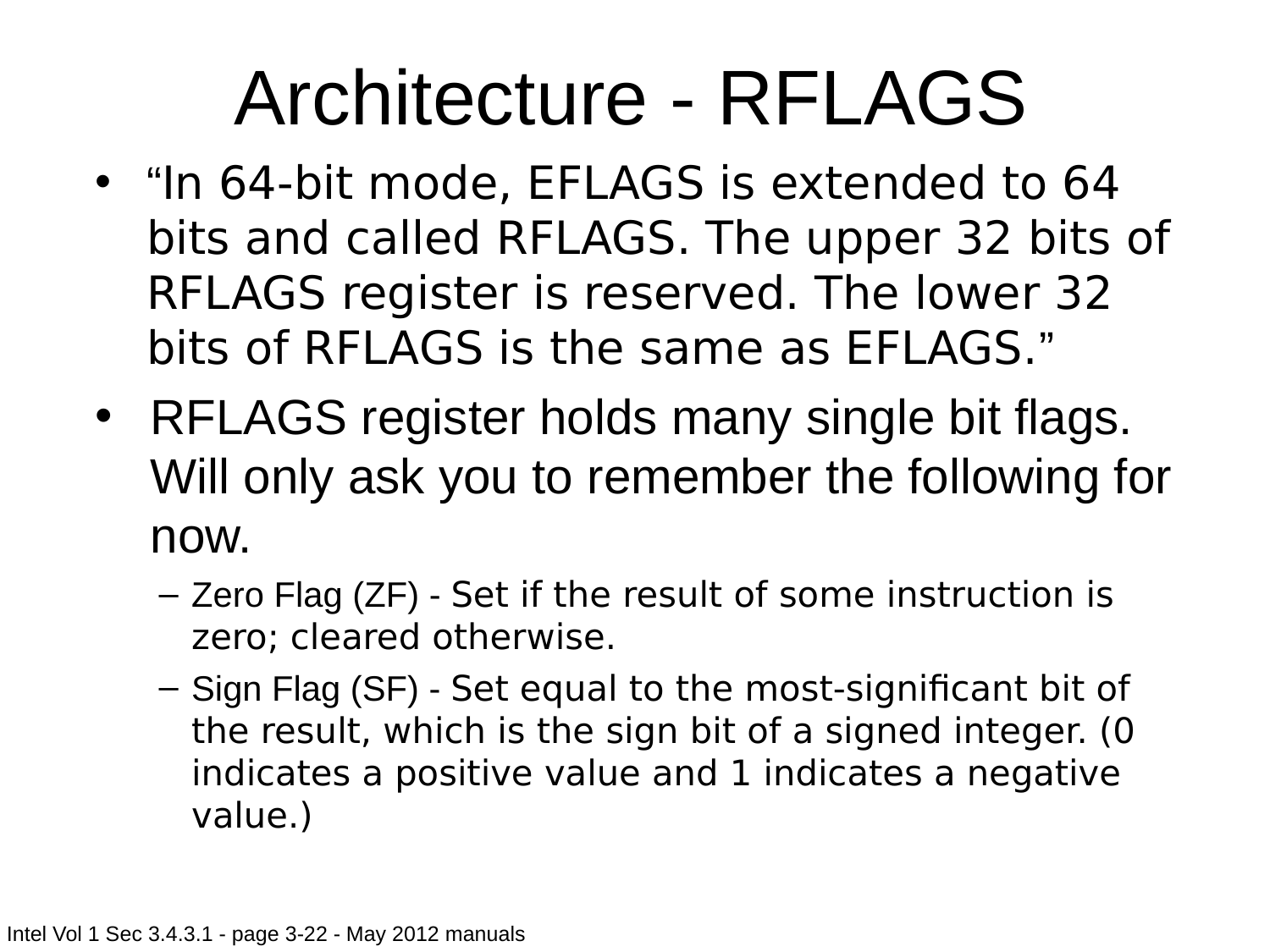

Architecture - RFLAGS
“In 64-bit mode, EFLAGS is extended to 64 bits and called RFLAGS. The upper 32 bits of RFLAGS register is reserved. The lower 32 bits of RFLAGS is the same as EFLAGS.”
RFLAGS register holds many single bit flags. Will only ask you to remember the following for now.
Zero Flag (ZF) - Set if the result of some instruction is zero; cleared otherwise.
Sign Flag (SF) - Set equal to the most-significant bit of the result, which is the sign bit of a signed integer. (0 indicates a positive value and 1 indicates a negative value.)

Intel Vol 1 Sec 3.4.3.1 - page 3-22 - May 2012 manuals